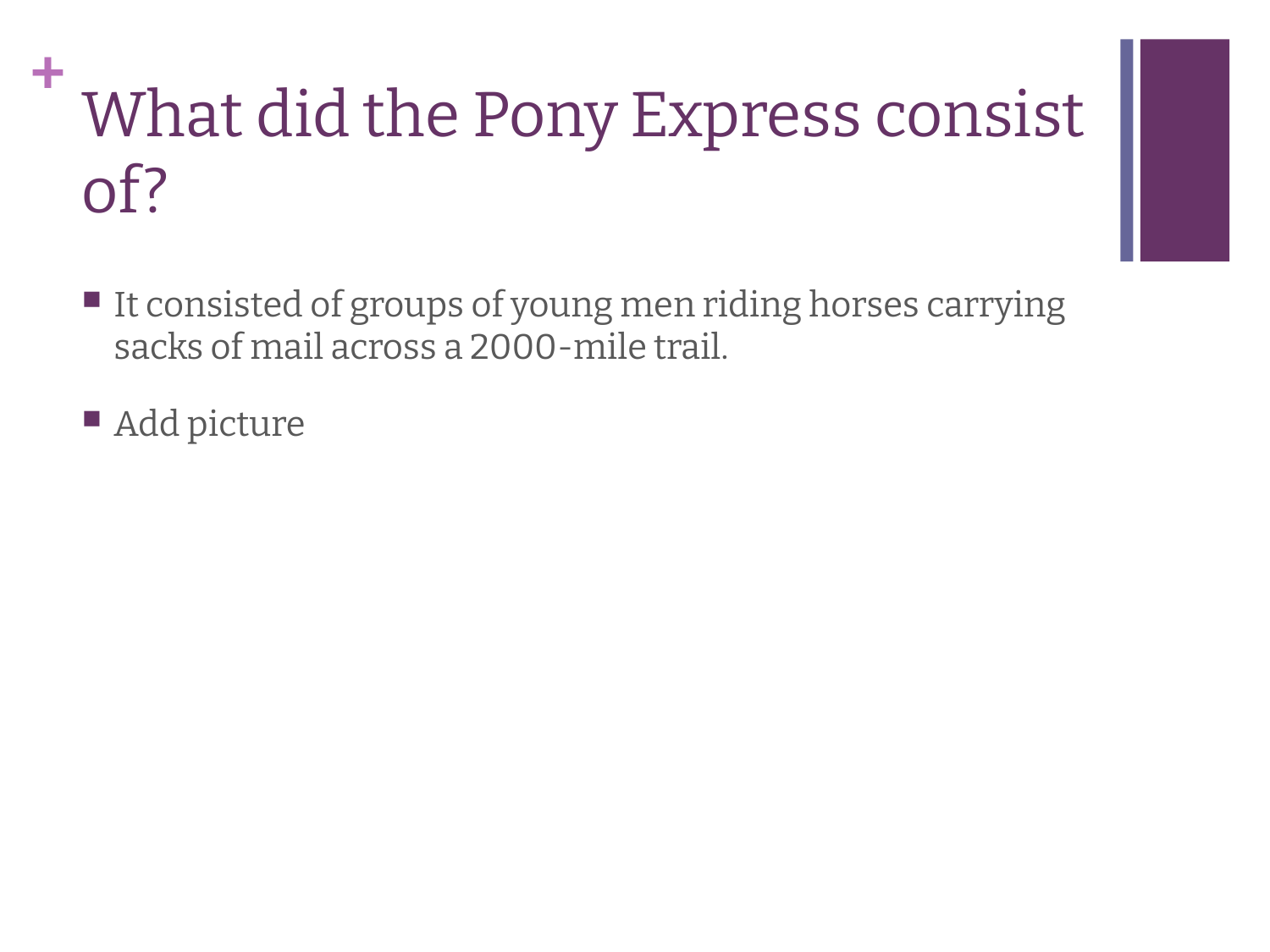

# What did the Pony Express consist of?
It consisted of groups of young men riding horses carrying sacks of mail across a 2000-mile trail.
Add picture